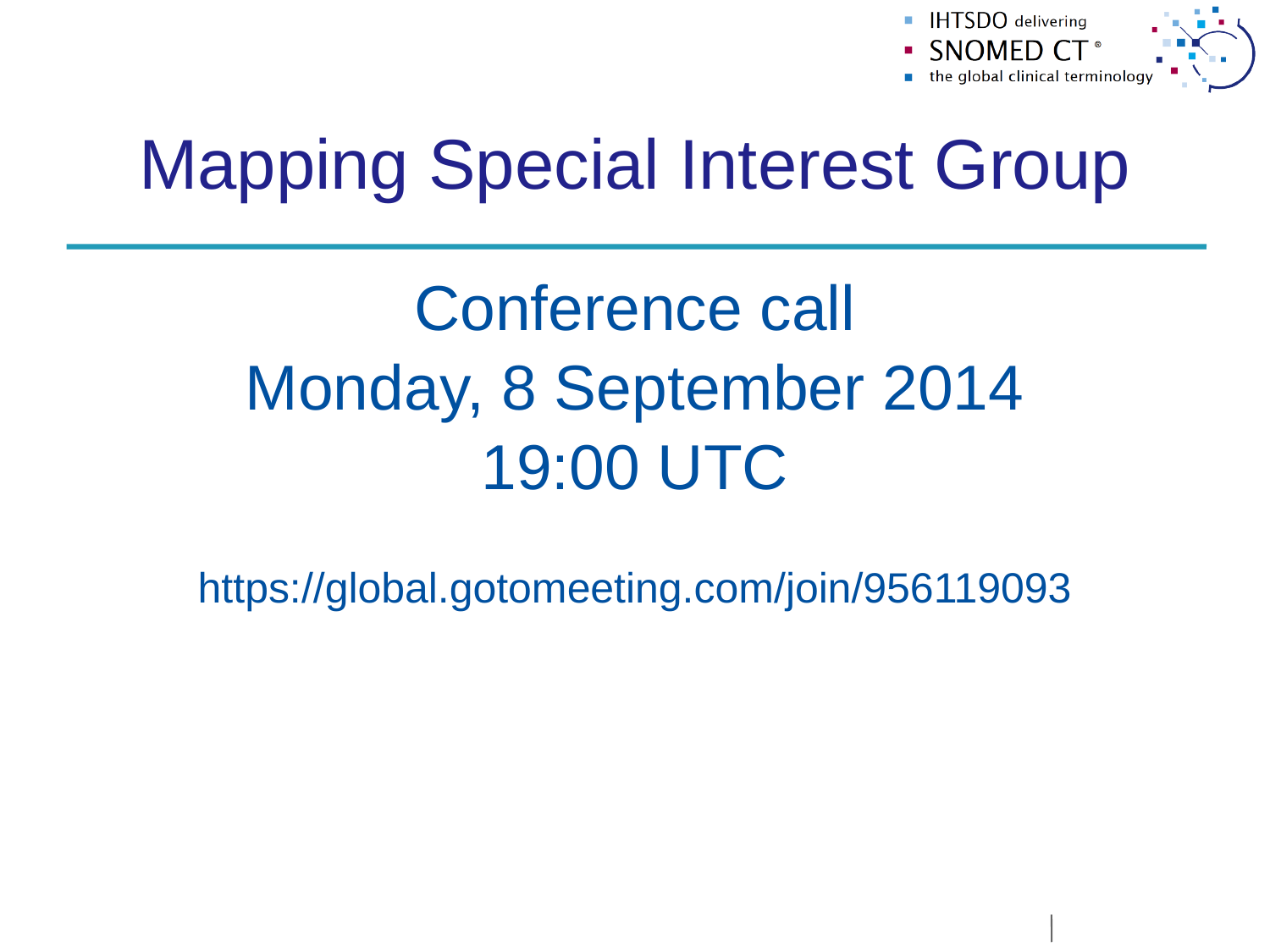

# Mapping Special Interest Group
Conference call
Monday, 8 September 2014
19:00 UTC

https://global.gotomeeting.com/join/956119093